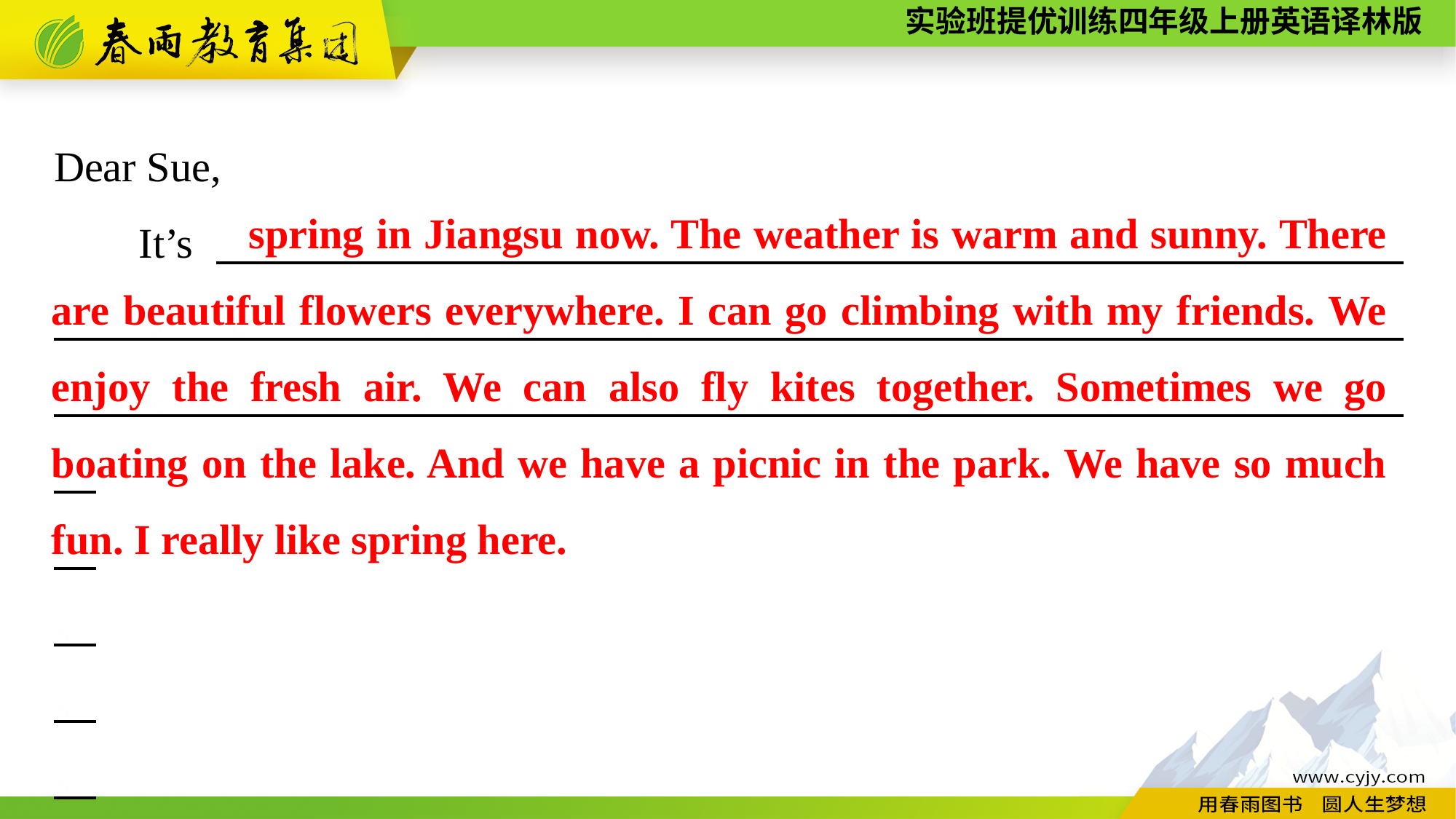

Dear Sue,
It’s 　　　　　　                                                                                  。    。。  。。 。                。。。。。。。。。。。。。。。。。。。。。。。。。。。。。。。。。。。。。。。。。。。。。。。。。。。。。。。。。。。。。。。。。。。。。。。   。。。。。。。。。。。    。
　　  　　　　　　　　　　                                                                            .
Yours,
Emma
                spring in Jiangsu now. The weather is warm and sunny. There are beautiful flowers everywhere. I can go climbing with my friends. We enjoy the fresh air. We can also fly kites together. Sometimes we go boating on the lake. And we have a picnic in the park. We have so much fun. I really like spring here.